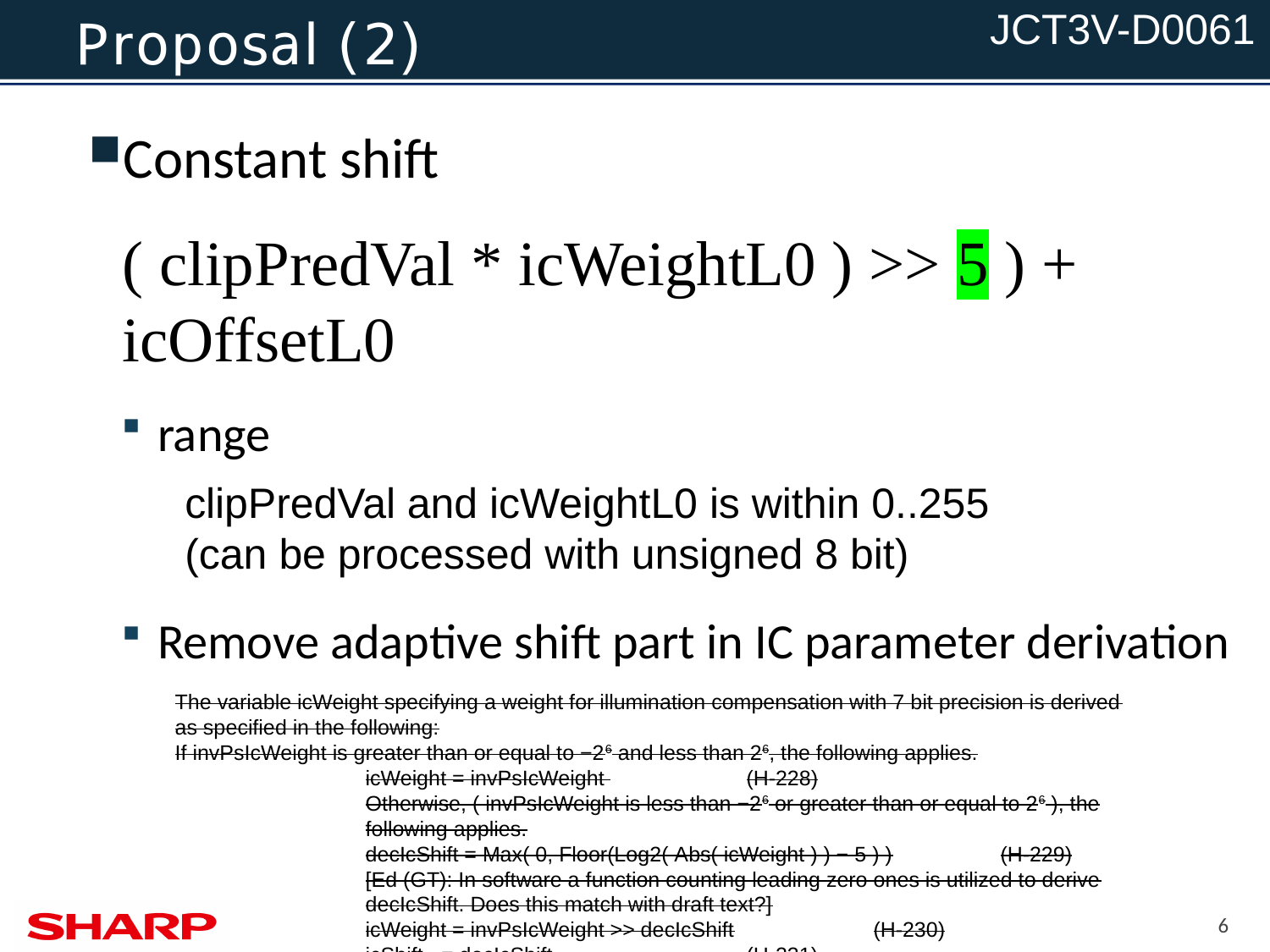

# Proposal (2)
Constant shift

range

Remove adaptive shift part in IC parameter derivation

( clipPredVal * icWeightL0 ) >> 5 ) + icOffsetL0
clipPredVal and icWeightL0 is within 0..255
(can be processed with unsigned 8 bit)
The variable icWeight specifying a weight for illumination compensation with 7 bit precision is derived as specified in the following:
If invPsIcWeight is greater than or equal to −26 and less than 26, the following applies.
icWeight = invPsIcWeight 		(H‑228)
Otherwise, ( invPsIcWeight is less than −26 or greater than or equal to 26 ), the following applies.
decIcShift = Max( 0, Floor(Log2( Abs( icWeight ) ) − 5 ) )	(H‑229)
[Ed (GT): In software a function counting leading zero ones is utilized to derive decIcShift. Does this match with draft text?]
icWeight = invPsIcWeight >> decIcShift		(H‑230)
icShift −= decIcShift		(H‑231)

6